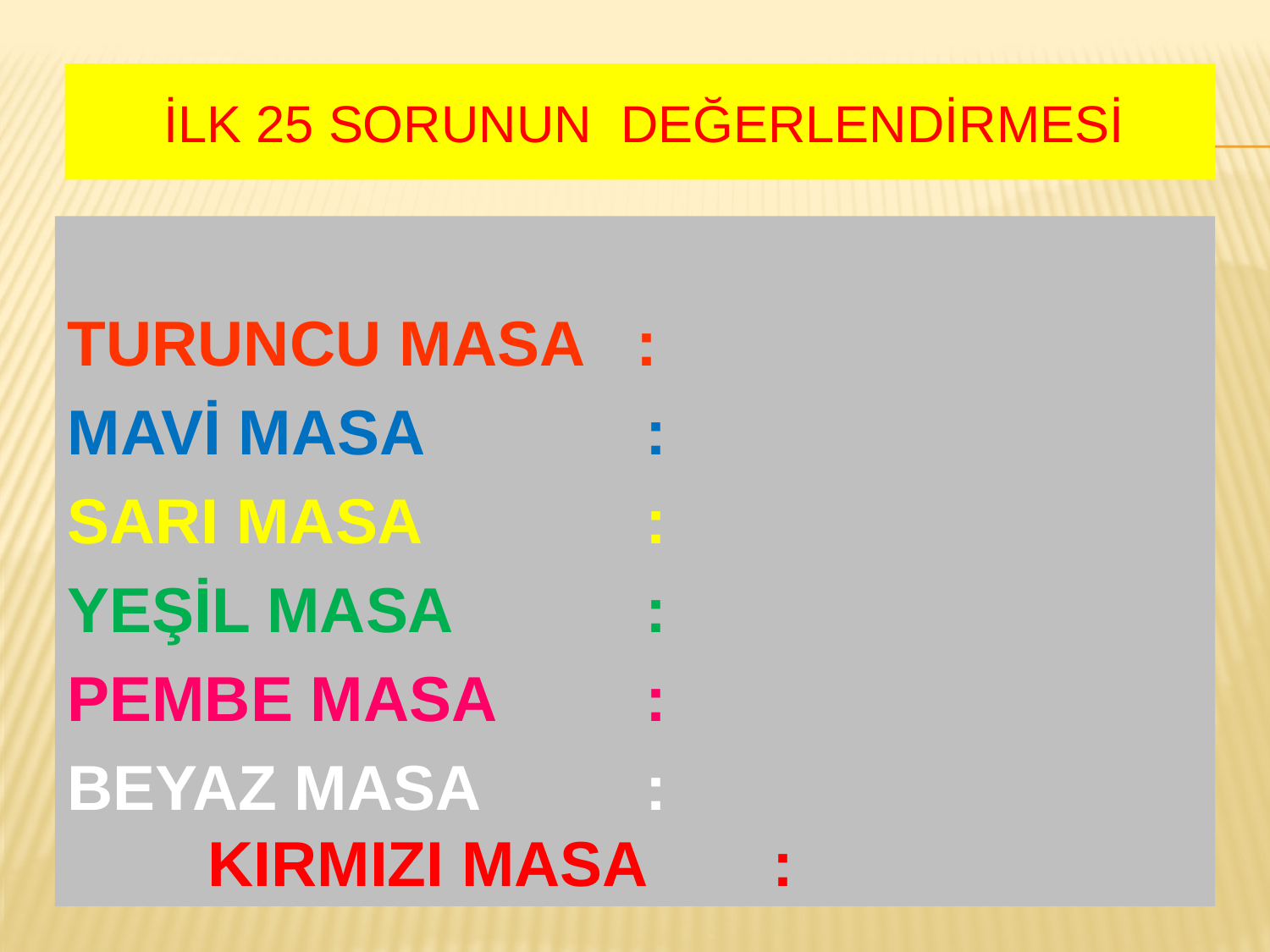

# İLK 25 SORUNUN  DEĞERLENDİRMESİ

TURUNCU MASA   :
MAVİ MASA 		    :
SARI MASA 		    :
YEŞİL MASA    	    :
PEMBE MASA 	    :
BEYAZ MASA  	    :                                       KIRMIZI MASA   	    :